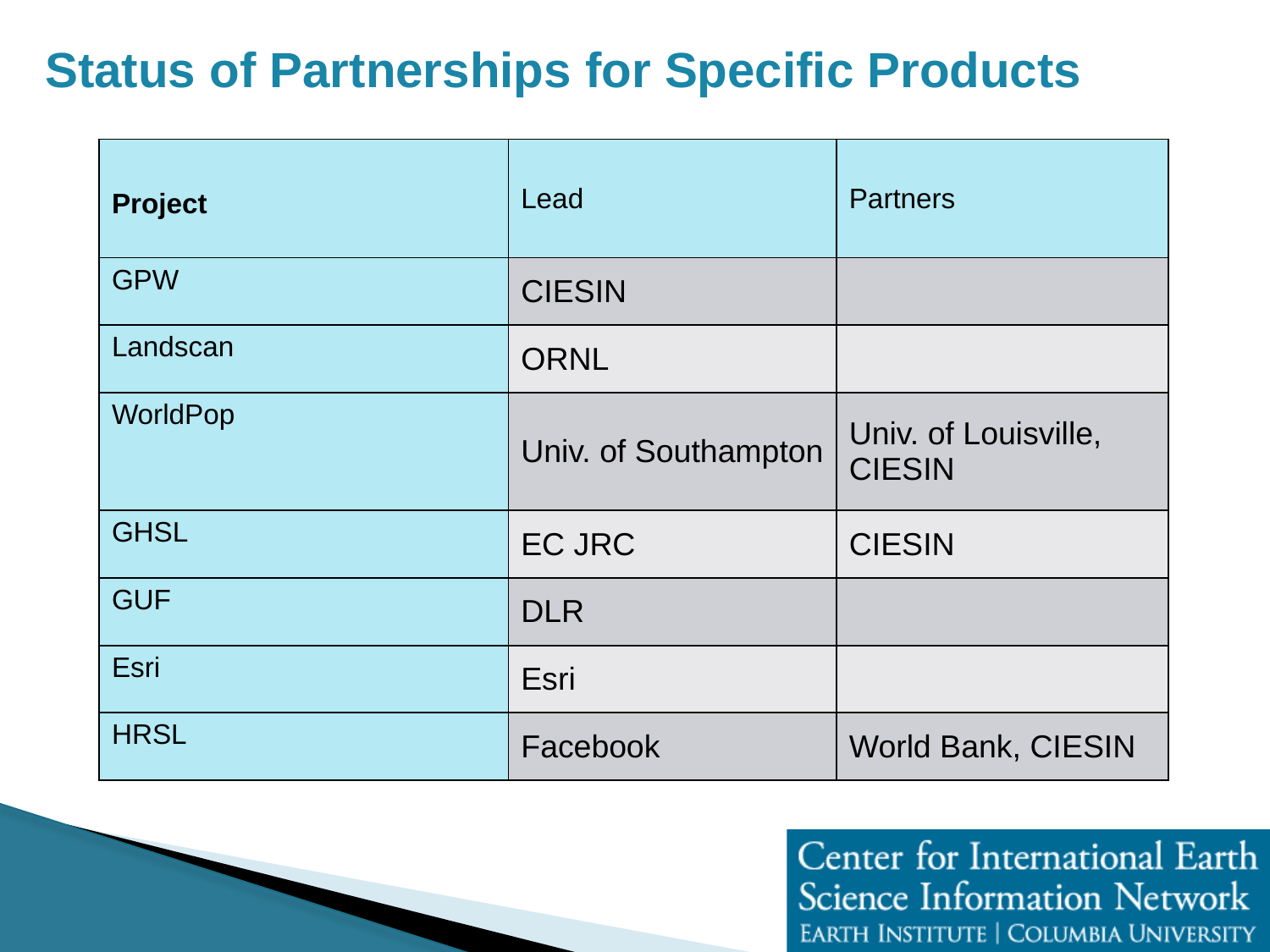

# Status of Partnerships for Specific Products
| Project | Lead | Partners |
| --- | --- | --- |
| GPW | CIESIN |  |
| Landscan | ORNL |  |
| WorldPop | Univ. of Southampton | Univ. of Louisville, CIESIN |
| GHSL | EC JRC | CIESIN |
| GUF | DLR |  |
| Esri | Esri |  |
| HRSL | Facebook | World Bank, CIESIN |